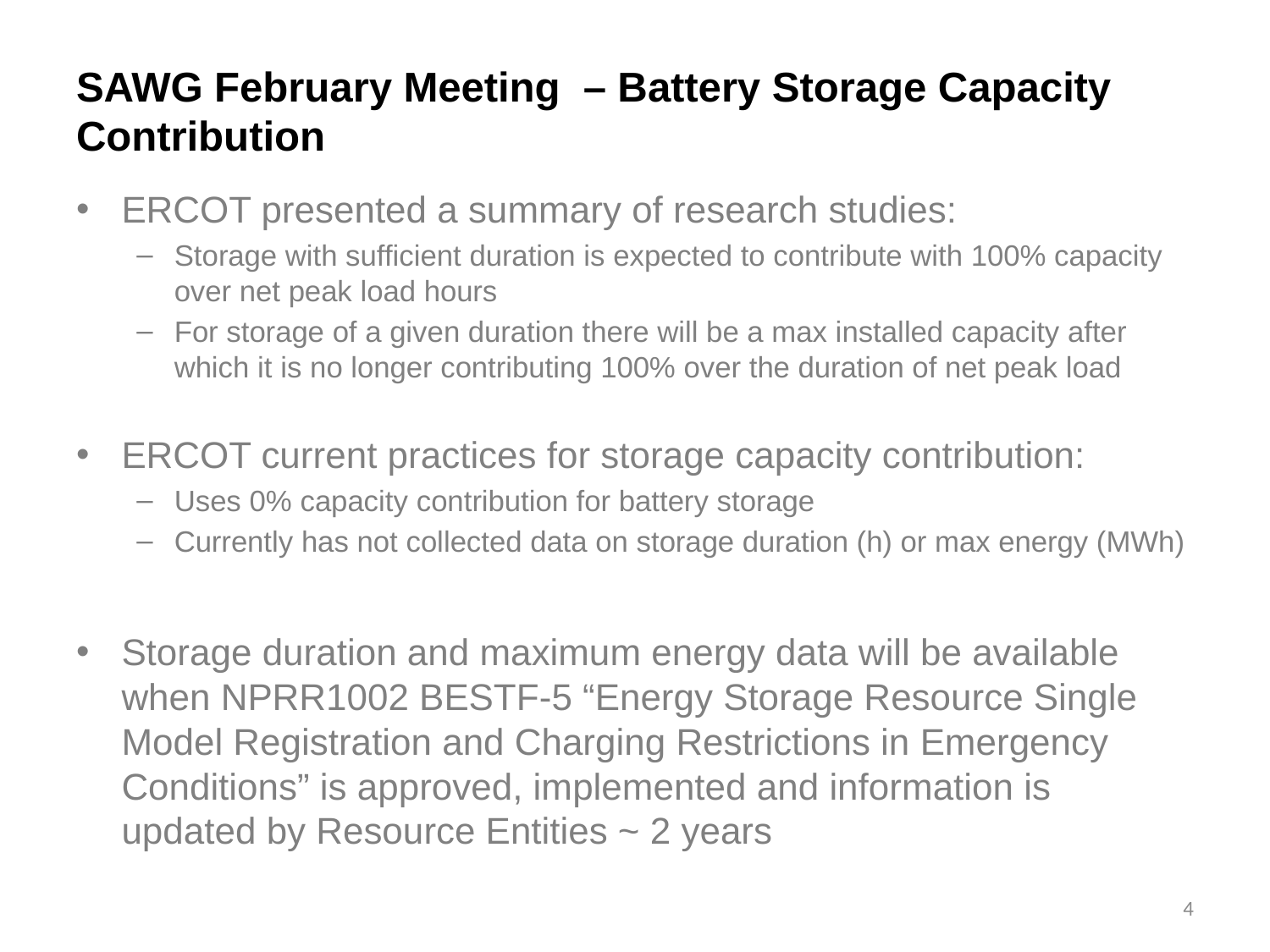

# SAWG February Meeting  – Battery Storage Capacity Contribution
ERCOT presented a summary of research studies:
Storage with sufficient duration is expected to contribute with 100% capacity over net peak load hours
For storage of a given duration there will be a max installed capacity after which it is no longer contributing 100% over the duration of net peak load

ERCOT current practices for storage capacity contribution:
Uses 0% capacity contribution for battery storage
Currently has not collected data on storage duration (h) or max energy (MWh)

Storage duration and maximum energy data will be available when NPRR1002 BESTF-5 “Energy Storage Resource Single Model Registration and Charging Restrictions in Emergency Conditions” is approved, implemented and information is updated by Resource Entities ~ 2 years

4